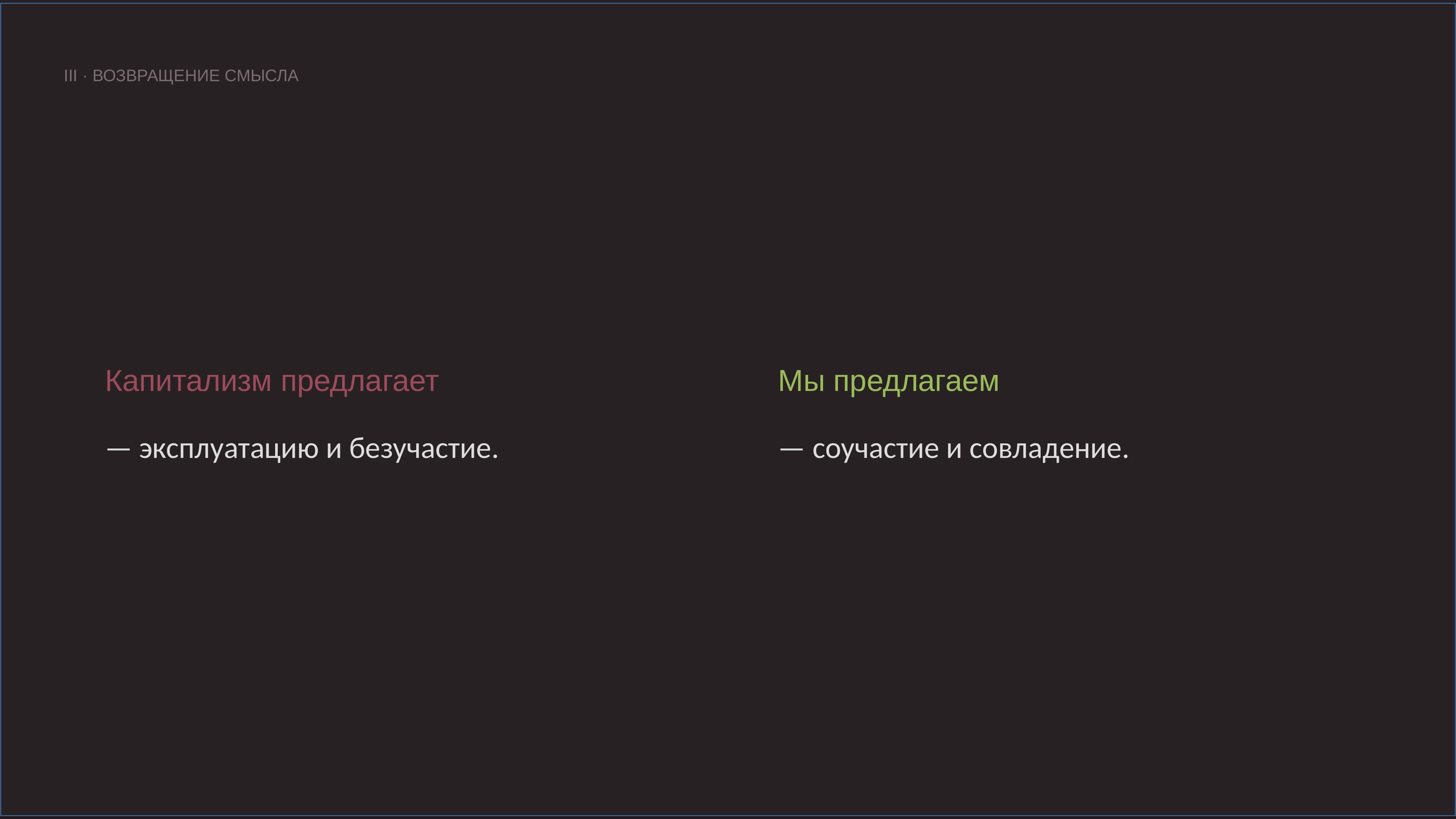

III · ВОЗВРАЩЕНИЕ СМЫСЛА
Капитализм предлагает
Мы предлагаем
— эксплуатацию и безучастие.
— cоучастие и совладение.